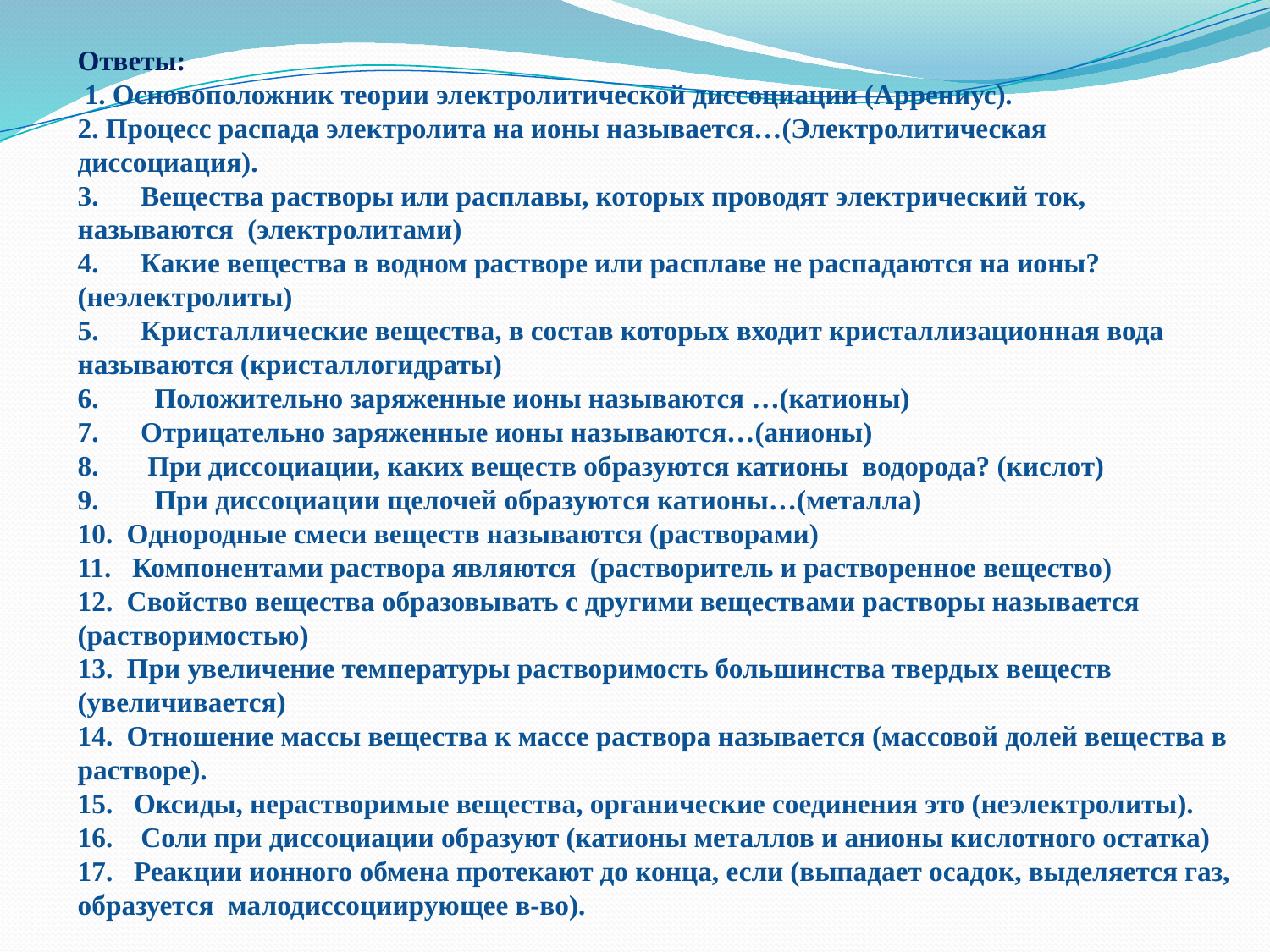

Ответы:
 1. Основоположник теории электролитической диссоциации (Аррениус).
2. Процесс распада электролита на ионы называется…(Электролитическая диссоциация).
3.      Вещества растворы или расплавы, которых проводят электрический ток, называются  (электролитами)
4.      Какие вещества в водном растворе или расплаве не распадаются на ионы? (неэлектролиты)
5.      Кристаллические вещества, в состав которых входит кристаллизационная вода  называются (кристаллогидраты)
6.        Положительно заряженные ионы называются …(катионы)
7.      Отрицательно заряженные ионы называются…(анионы)
8.       При диссоциации, каких веществ образуются катионы  водорода? (кислот)
9.        При диссоциации щелочей образуются катионы…(металла)
10.  Однородные смеси веществ называются (растворами)
11.   Компонентами раствора являются  (растворитель и растворенное вещество)
12.  Свойство вещества образовывать с другими веществами растворы называется (растворимостью)
13.  При увеличение температуры растворимость большинства твердых веществ   (увеличивается)
14.  Отношение массы вещества к массе раствора называется (массовой долей вещества в растворе).
15.   Оксиды, нерастворимые вещества, органические соединения это (неэлектролиты).
16.    Соли при диссоциации образуют (катионы металлов и анионы кислотного остатка)
17.   Реакции ионного обмена протекают до конца, если (выпадает осадок, выделяется газ, образуется  малодиссоциирующее в-во).